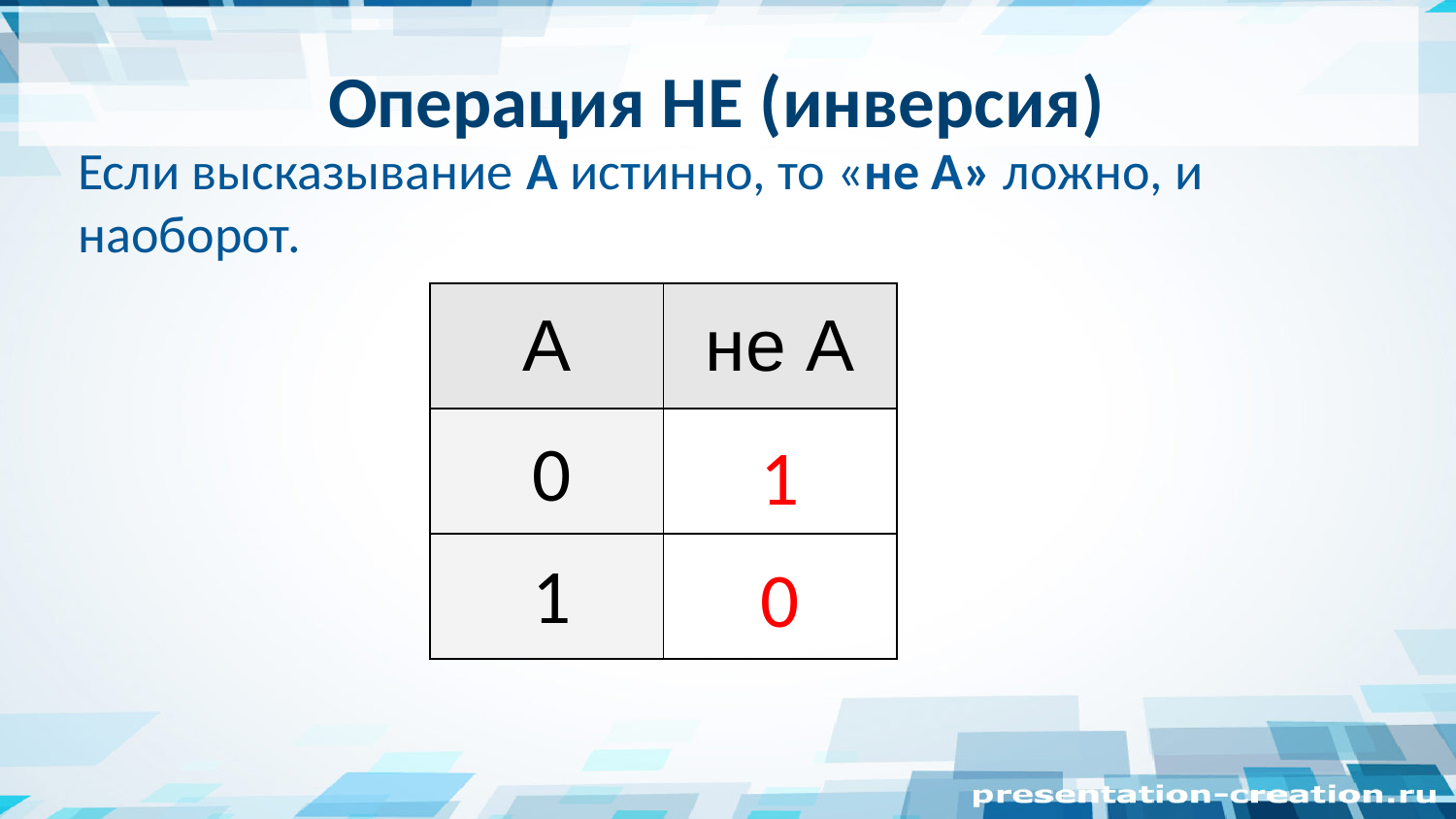

Операция НЕ (инверсия)
Если высказывание A истинно, то «не А» ложно, и наоборот.
| А | не А |
| --- | --- |
|  |  |
|  |  |
0
1
1
0